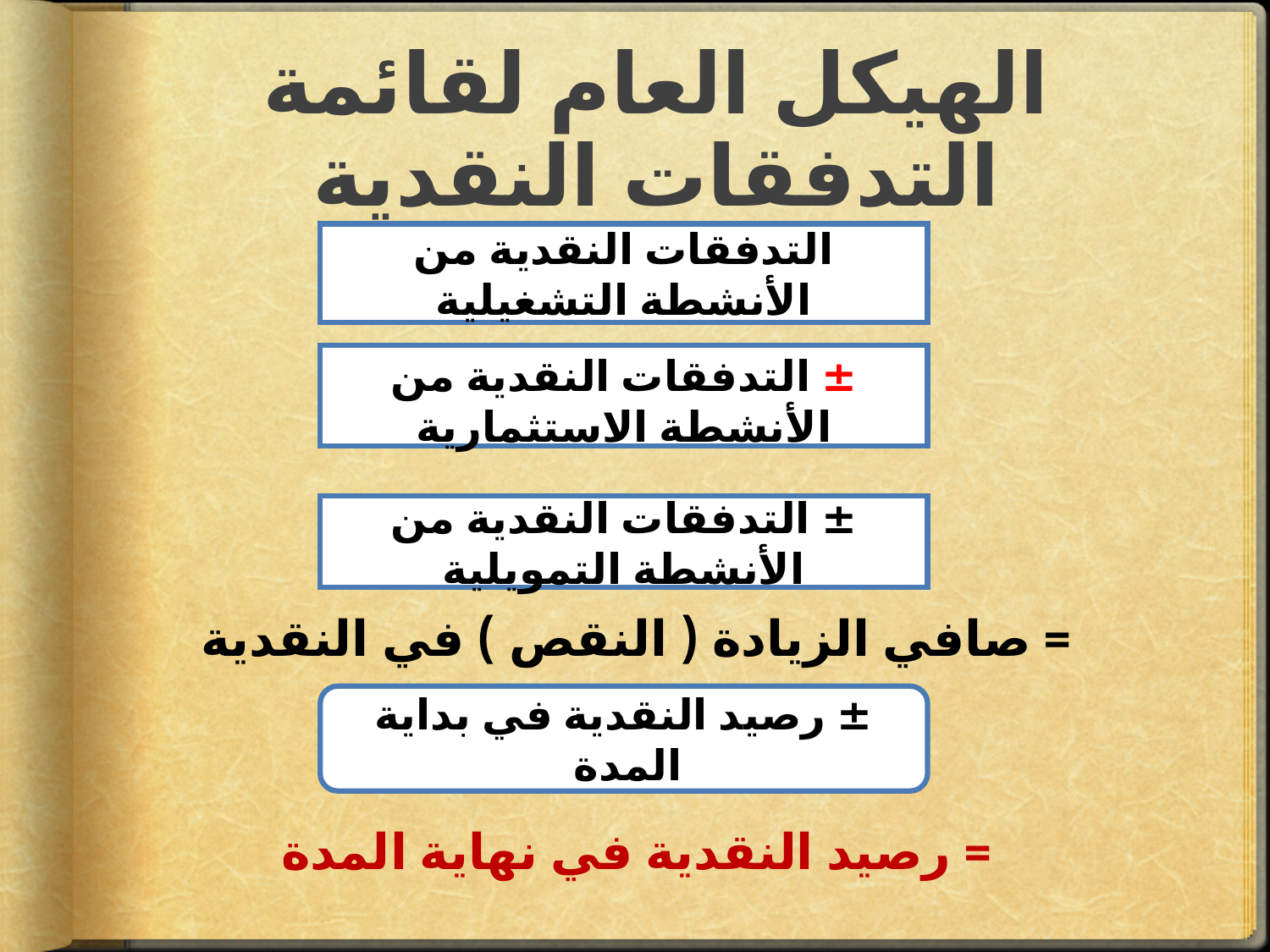

# الهيكل العام لقائمة التدفقات النقدية

= صافي الزيادة ( النقص ) في النقدية
= رصيد النقدية في نهاية المدة
التدفقات النقدية من الأنشطة التشغيلية

± التدفقات النقدية من الأنشطة الاستثمارية
± التدفقات النقدية من الأنشطة التمويلية
± رصيد النقدية في بداية المدة